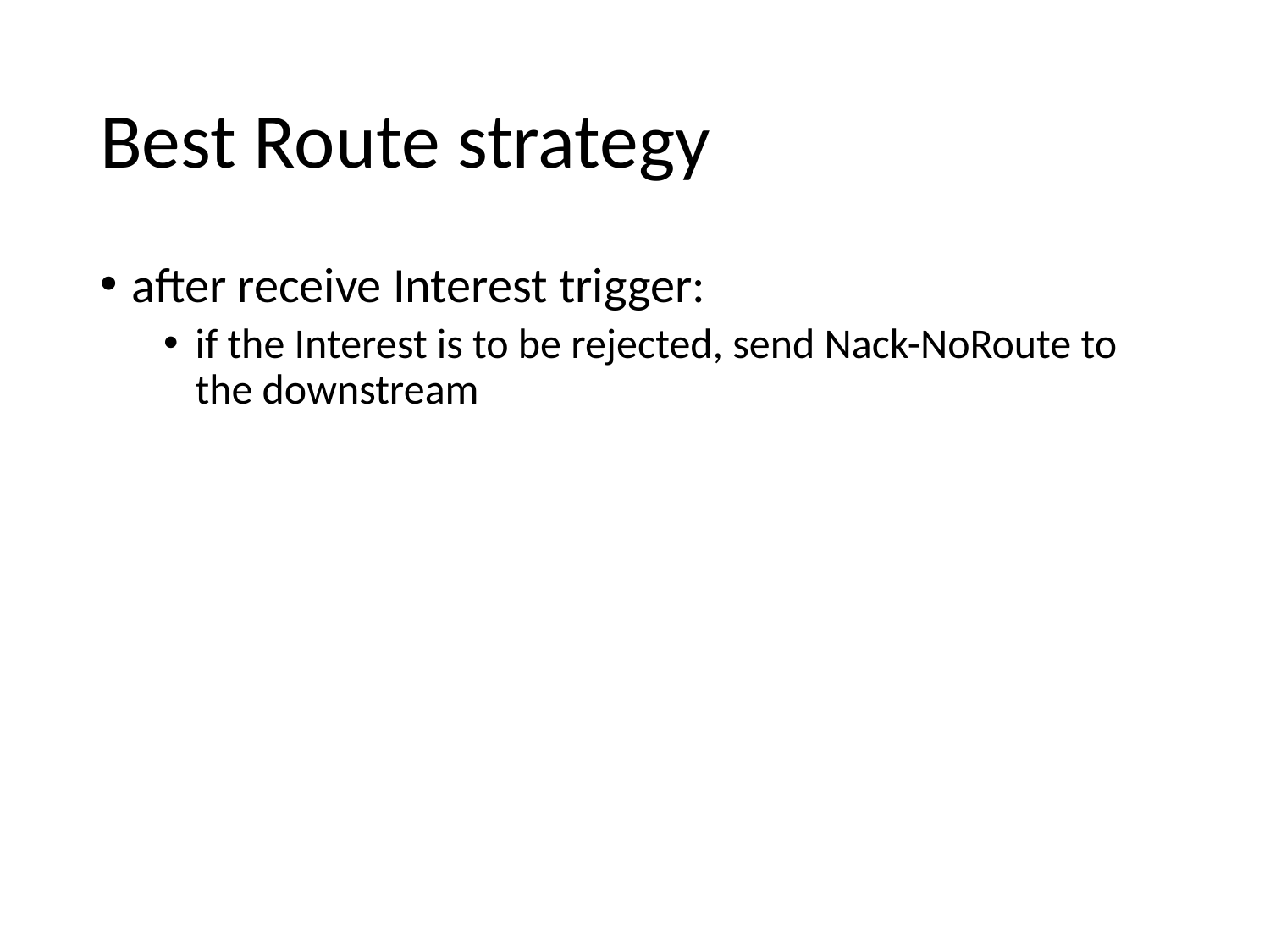

# Best Route strategy
after receive Interest trigger:
if the Interest is to be rejected, send Nack-NoRoute to the downstream